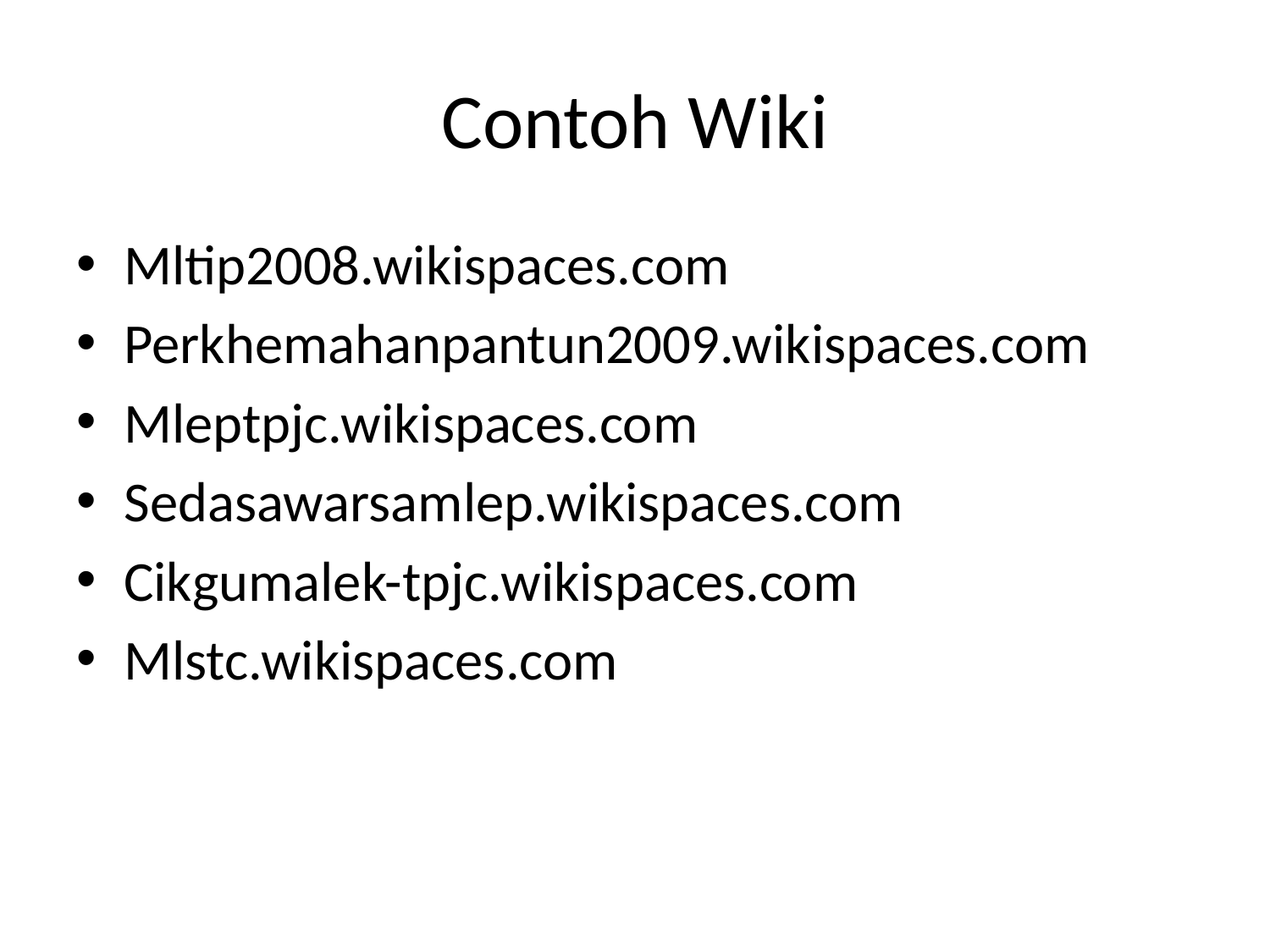

# Contoh Wiki
Mltip2008.wikispaces.com
Perkhemahanpantun2009.wikispaces.com
Mleptpjc.wikispaces.com
Sedasawarsamlep.wikispaces.com
Cikgumalek-tpjc.wikispaces.com
Mlstc.wikispaces.com